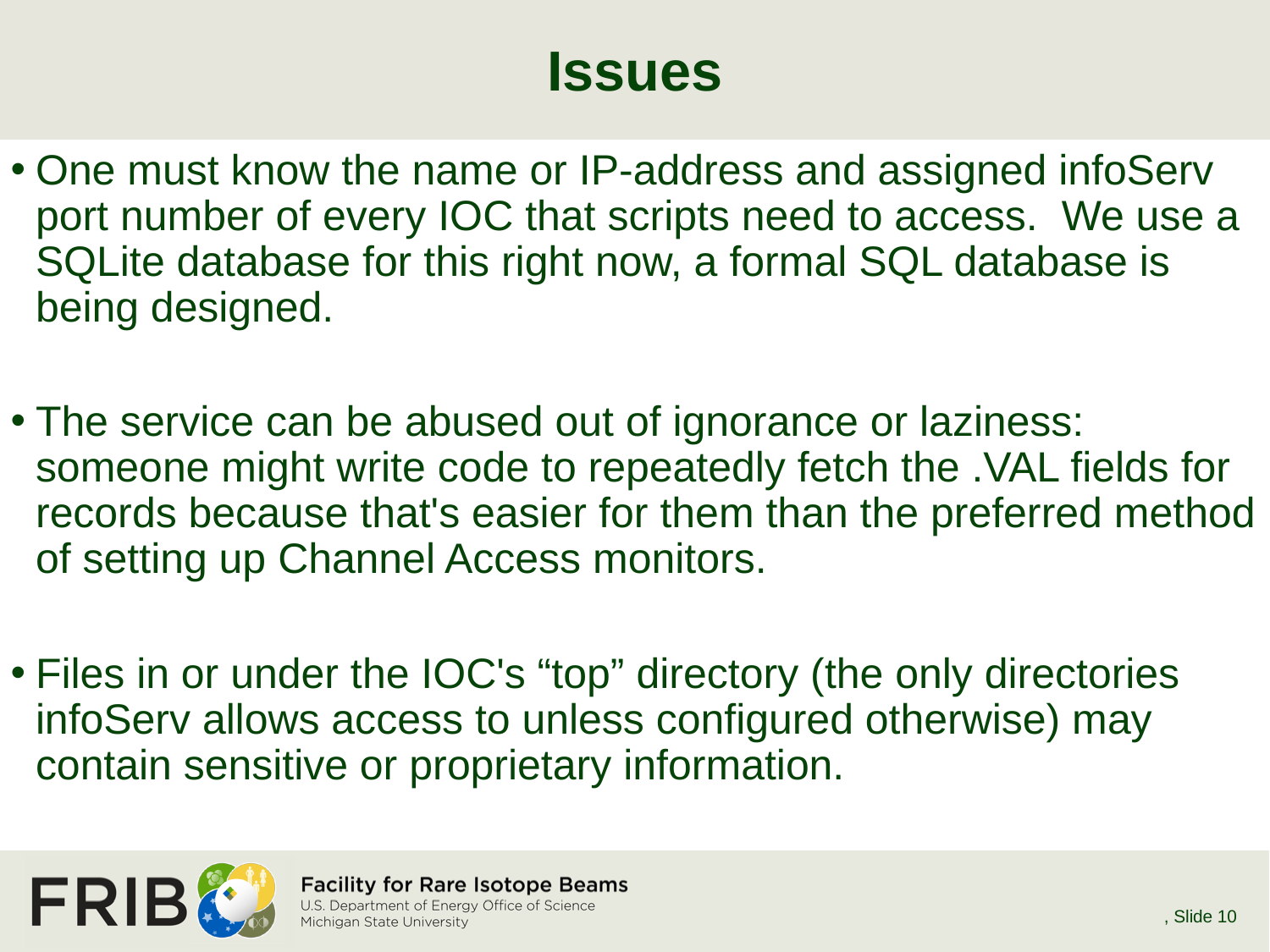

# Issues
One must know the name or IP-address and assigned infoServ port number of every IOC that scripts need to access.  We use a SQLite database for this right now, a formal SQL database is being designed.

The service can be abused out of ignorance or laziness: someone might write code to repeatedly fetch the .VAL fields for records because that's easier for them than the preferred method of setting up Channel Access monitors.

Files in or under the IOC's “top” directory (the only directories infoServ allows access to unless configured otherwise) may contain sensitive or proprietary information.
J. Priller, May 2015 EPICS Collaboration Meeting - infoServ
, Slide 10